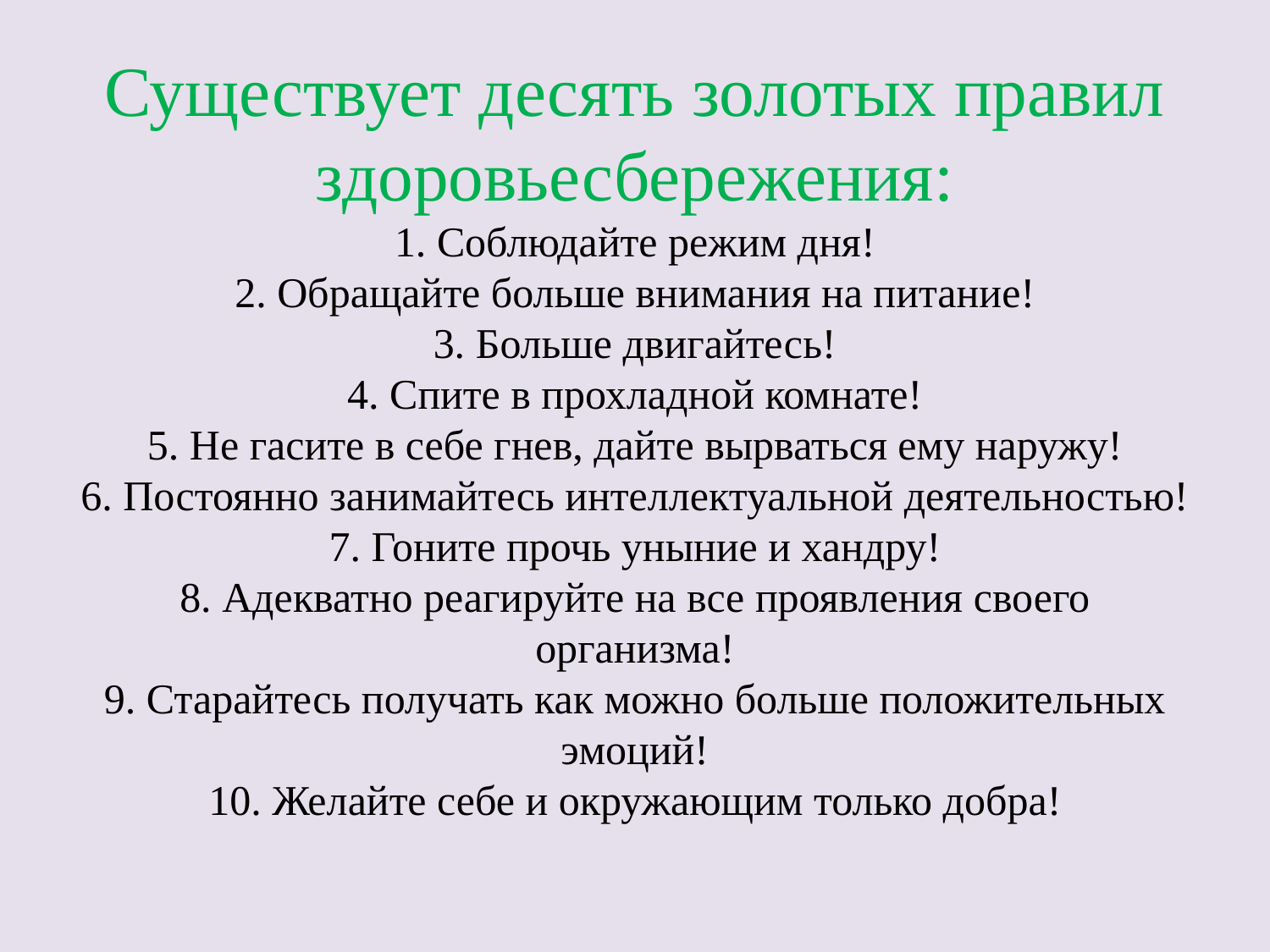

# Существует десять золотых правил здоровьесбережения: 1. Соблюдайте режим дня! 2. Обращайте больше внимания на питание! 3. Больше двигайтесь! 4. Спите в прохладной комнате! 5. Не гасите в себе гнев, дайте вырваться ему наружу! 6. Постоянно занимайтесь интеллектуальной деятельностью! 7. Гоните прочь уныние и хандру! 8. Адекватно реагируйте на все проявления своего организма! 9. Старайтесь получать как можно больше положительных эмоций! 10. Желайте себе и окружающим только добра!